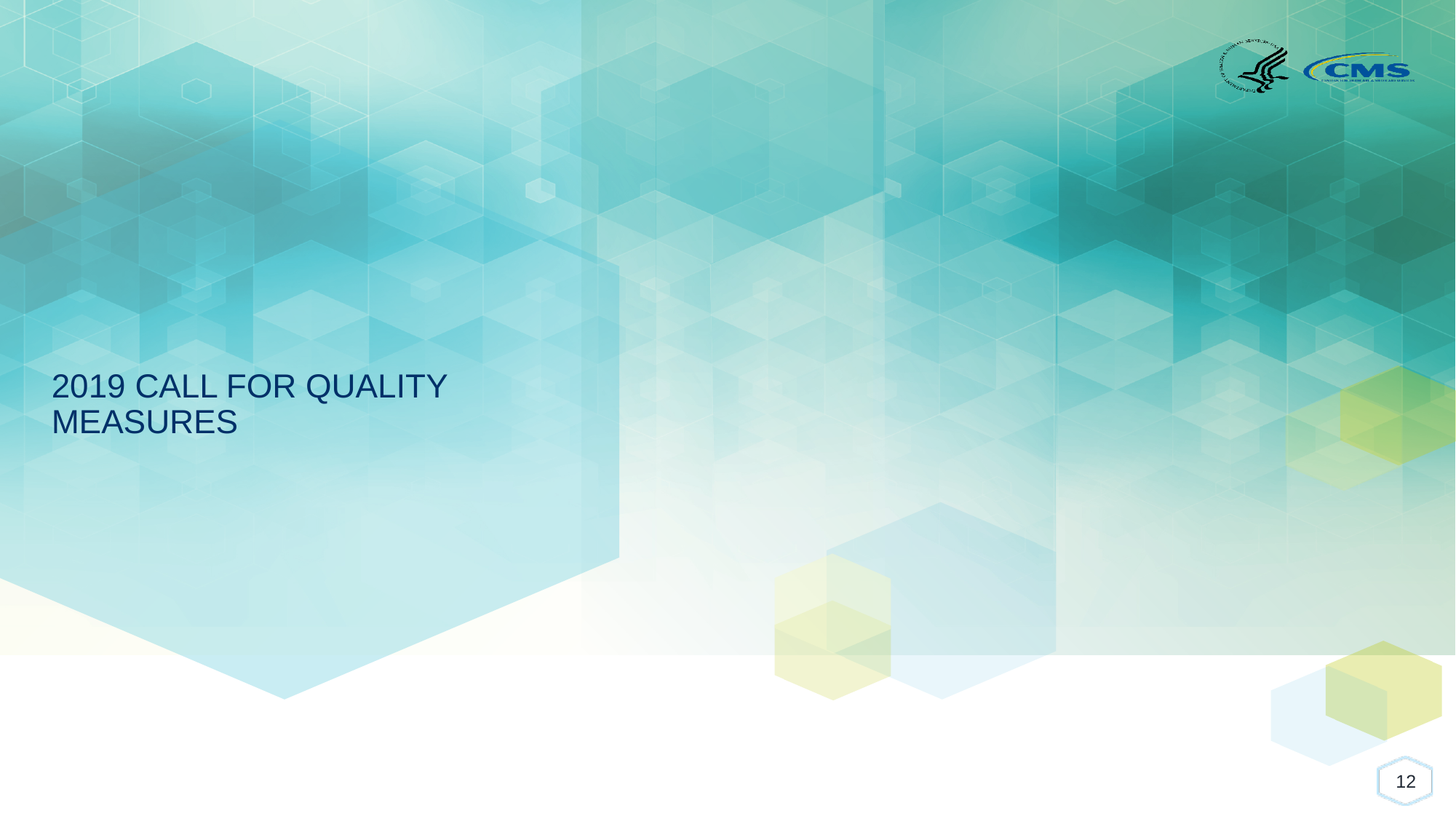

# 2019 Call for QUALITY MEASURES
12